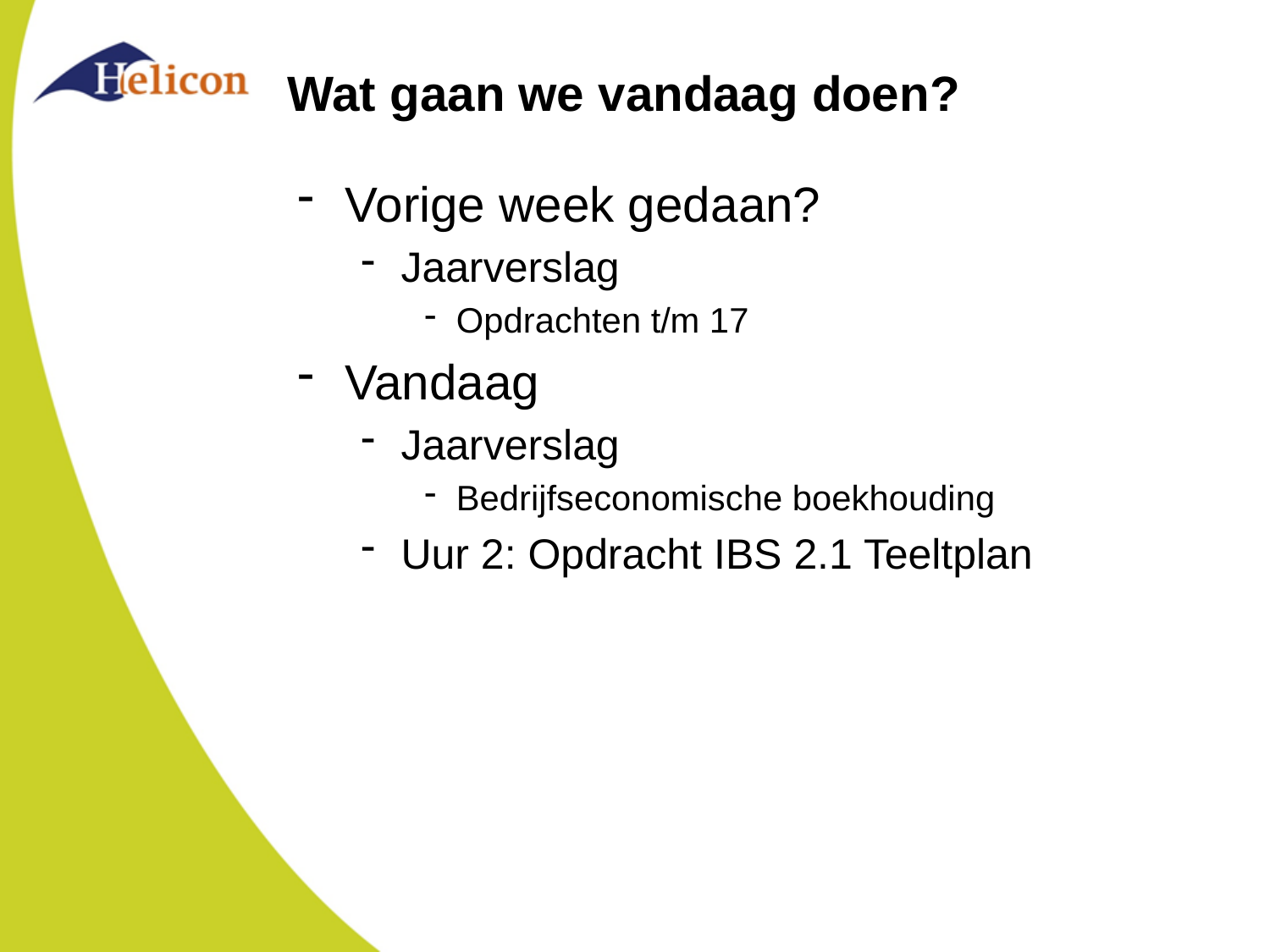

# Wat gaan we vandaag doen?
Vorige week gedaan?
Jaarverslag
Opdrachten t/m 17
Vandaag
Jaarverslag
Bedrijfseconomische boekhouding
Uur 2: Opdracht IBS 2.1 Teeltplan